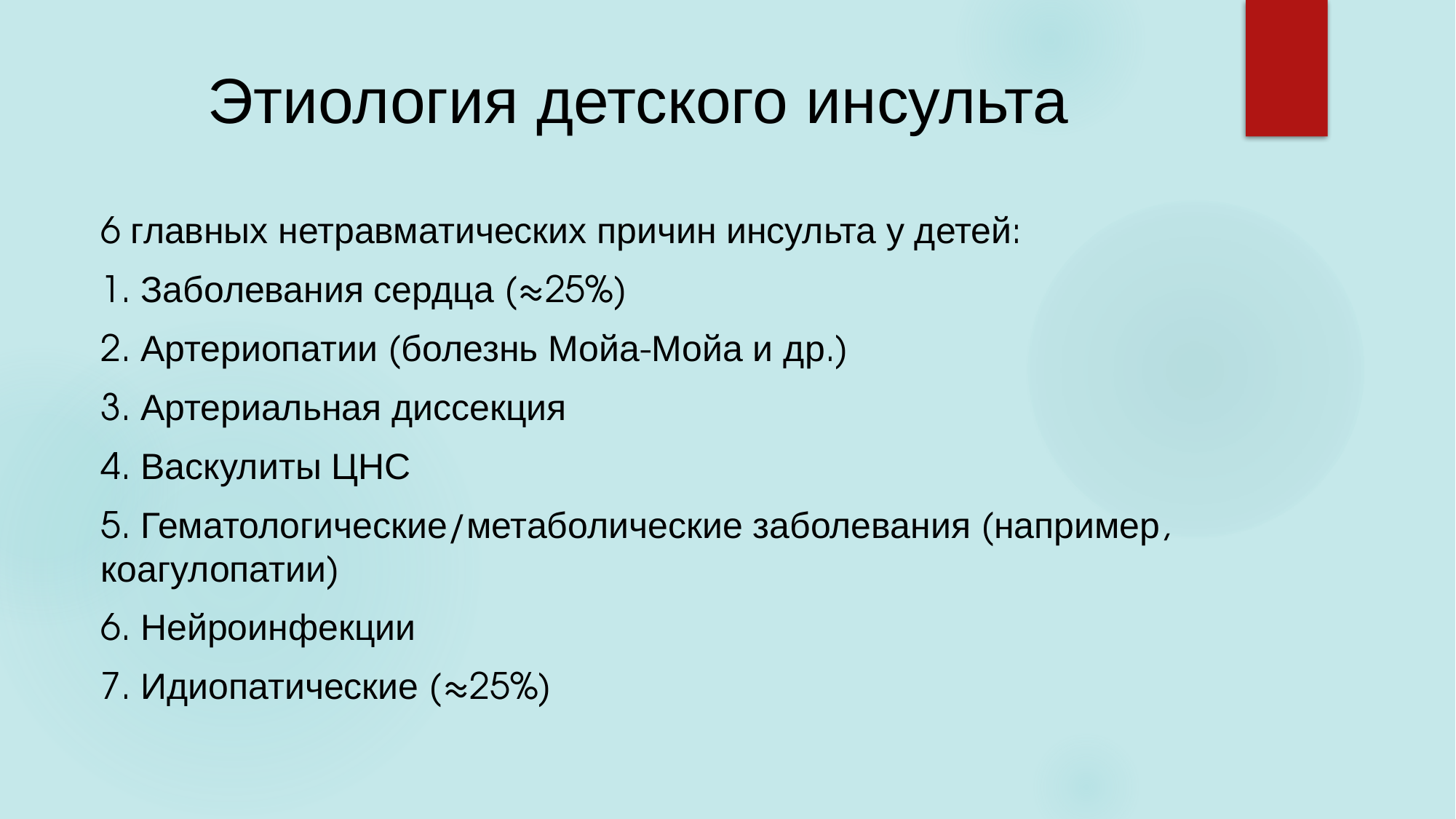

# Этиология детского инсульта
6 главных нетравматических причин инсульта у детей:
1. Заболевания сердца (≈25%)
2. Артериопатии (болезнь Мойа-Мойа и др.)
3. Артериальная диссекция
4. Васкулиты ЦНС
5. Гематологические/метаболические заболевания (например, коагулопатии)
6. Нейроинфекции
7. Идиопатические (≈25%)